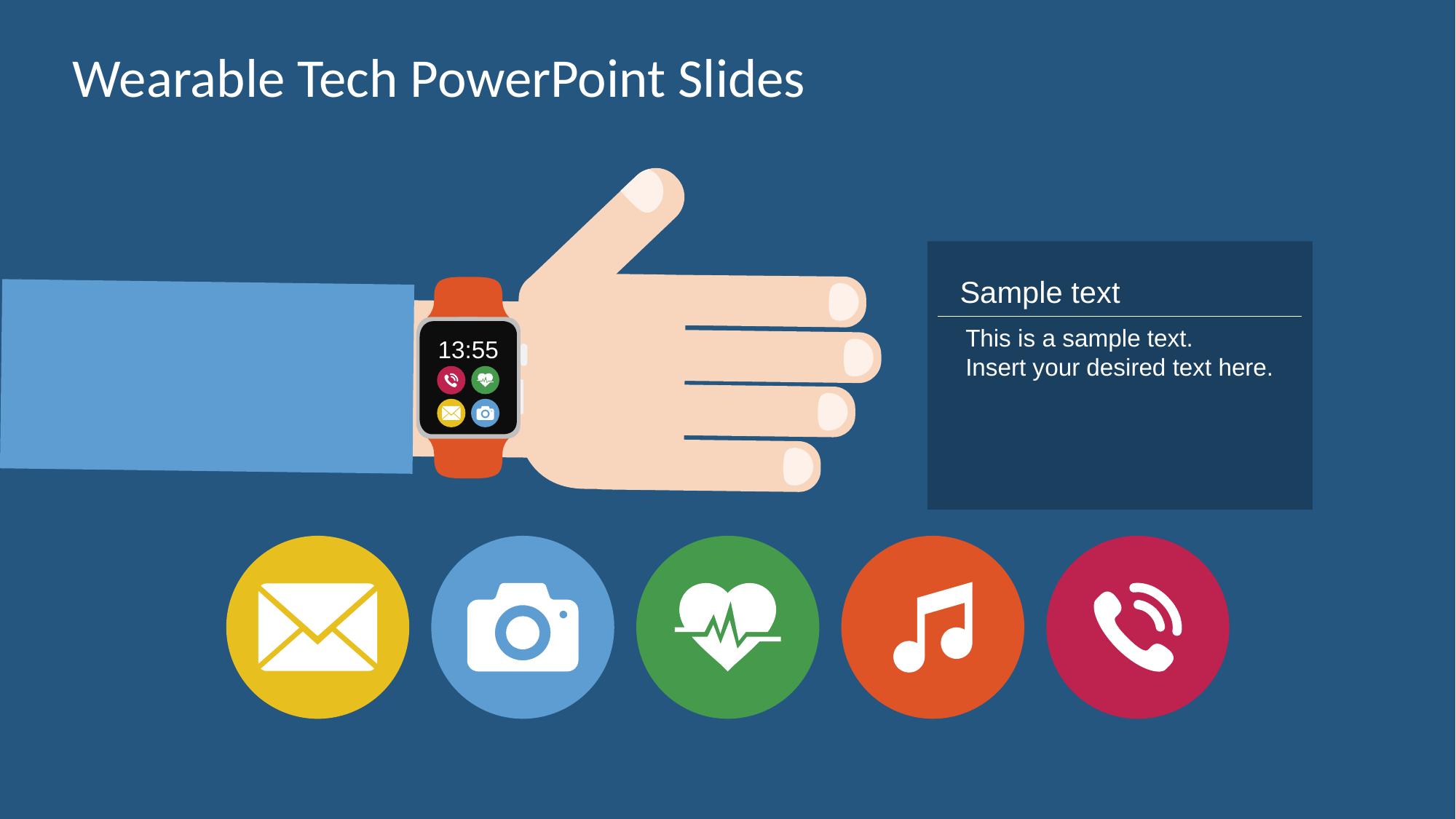

# Wearable Tech PowerPoint Slides

Sample text

13:55

This is a sample text.
Insert your desired text here.